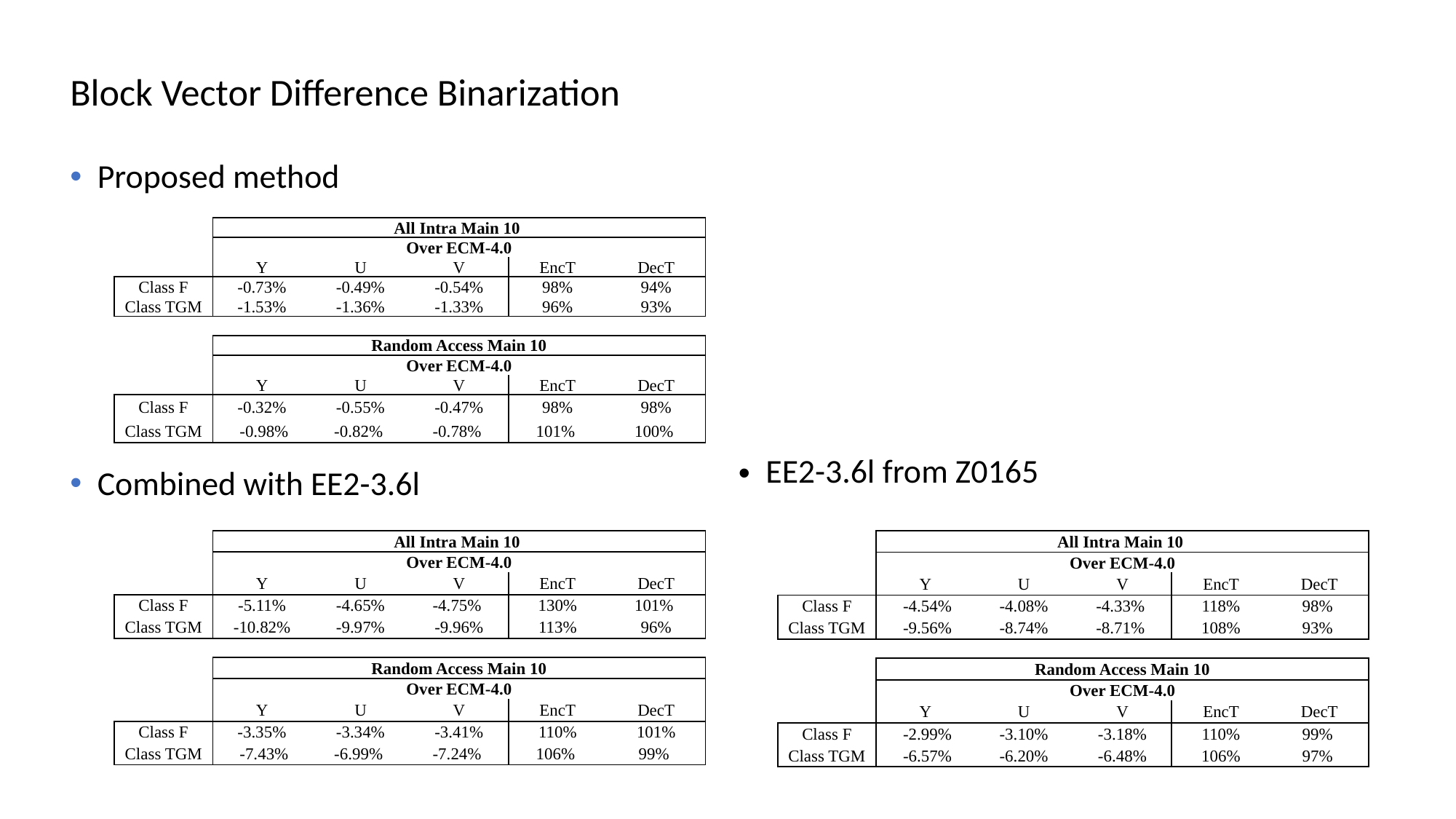

# Block Vector Difference Binarization
Proposed method

Combined with EE2-3.6l

|  | All Intra Main 10 |  |  |  |  |
| --- | --- | --- | --- | --- | --- |
|  | Over ECM-4.0 |  |  |  |  |
|  | Y | U | V | EncT | DecT |
| Class F | -0.73% | -0.49% | -0.54% | 98% | 94% |
| Class TGM | -1.53% | -1.36% | -1.33% | 96% | 93% |
|  |  |  |  |  |  |
|  | Random Access Main 10 |  |  |  |  |
|  | Over ECM-4.0 |  |  |  |  |
|  | Y | U | V | EncT | DecT |
| Class F | -0.32% | -0.55% | -0.47% | 98% | 98% |
| Class TGM | -0.98% | -0.82% | -0.78% | 101% | 100% |
EE2-3.6l from Z0165

|  | All Intra Main 10 |  |  |  |  |
| --- | --- | --- | --- | --- | --- |
|  | Over ECM-4.0 |  |  |  |  |
|  | Y | U | V | EncT | DecT |
| Class F | -5.11% | -4.65% | -4.75% | 130% | 101% |
| Class TGM | -10.82% | -9.97% | -9.96% | 113% | 96% |
|  |  |  |  |  |  |
|  | Random Access Main 10 |  |  |  |  |
|  | Over ECM-4.0 |  |  |  |  |
|  | Y | U | V | EncT | DecT |
| Class F | -3.35% | -3.34% | -3.41% | 110% | 101% |
| Class TGM | -7.43% | -6.99% | -7.24% | 106% | 99% |
|  | All Intra Main 10 |  |  |  |  |
| --- | --- | --- | --- | --- | --- |
|  | Over ECM-4.0 |  |  |  |  |
|  | Y | U | V | EncT | DecT |
| Class F | -4.54% | -4.08% | -4.33% | 118% | 98% |
| Class TGM | -9.56% | -8.74% | -8.71% | 108% | 93% |
|  |  |  |  |  |  |
|  | Random Access Main 10 |  |  |  |  |
|  | Over ECM-4.0 |  |  |  |  |
|  | Y | U | V | EncT | DecT |
| Class F | -2.99% | -3.10% | -3.18% | 110% | 99% |
| Class TGM | -6.57% | -6.20% | -6.48% | 106% | 97% |